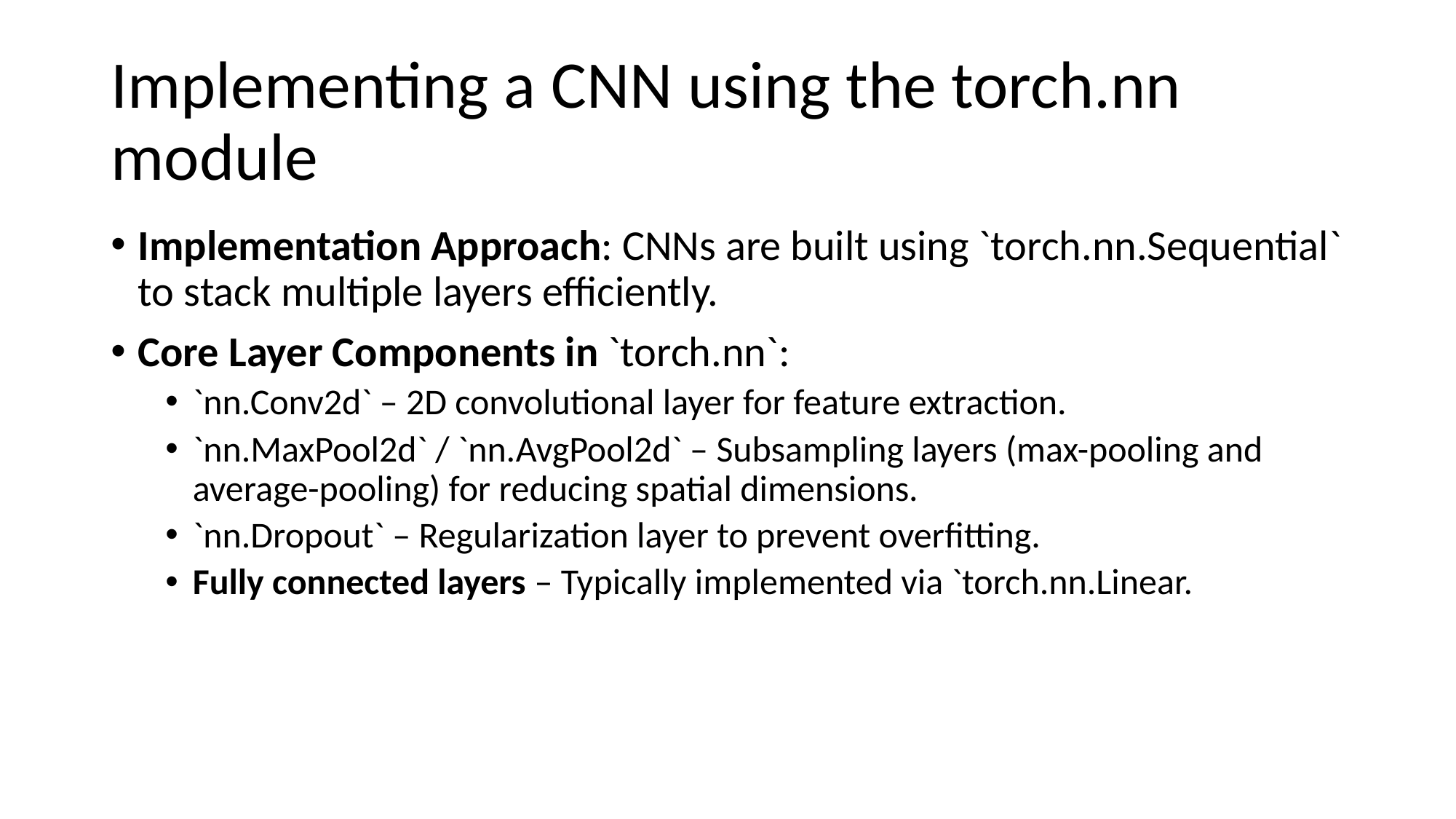

# Implementing a CNN using the torch.nn module
Implementation Approach: CNNs are built using `torch.nn.Sequential` to stack multiple layers efficiently.
Core Layer Components in `torch.nn`:
`nn.Conv2d` – 2D convolutional layer for feature extraction.
`nn.MaxPool2d` / `nn.AvgPool2d` – Subsampling layers (max-pooling and average-pooling) for reducing spatial dimensions.
`nn.Dropout` – Regularization layer to prevent overfitting.
Fully connected layers – Typically implemented via `torch.nn.Linear.